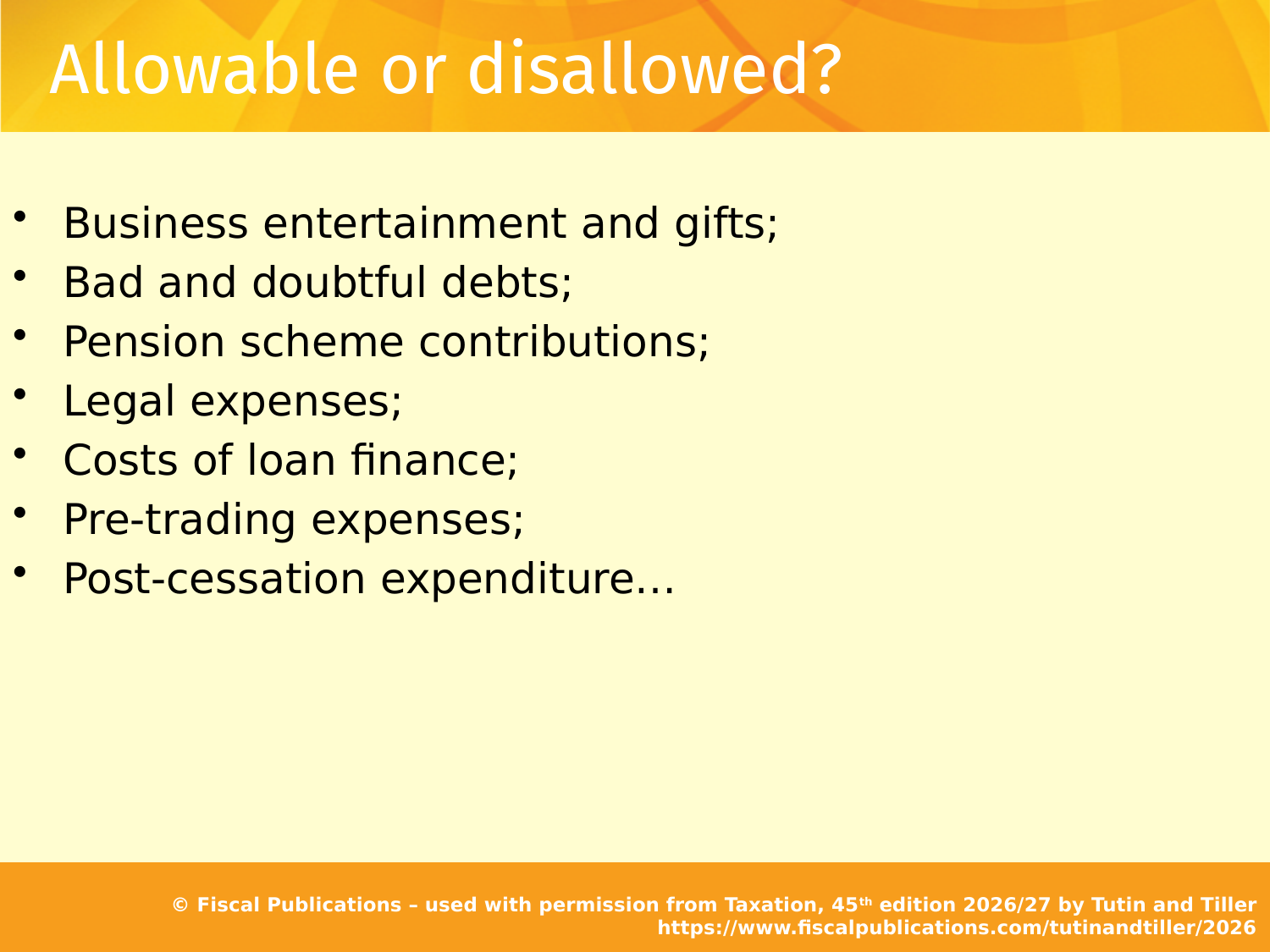

# Allowable or disallowed?

Business entertainment and gifts;
Bad and doubtful debts;
Pension scheme contributions;
Legal expenses;
Costs of loan finance;
Pre-trading expenses;
Post-cessation expenditure…